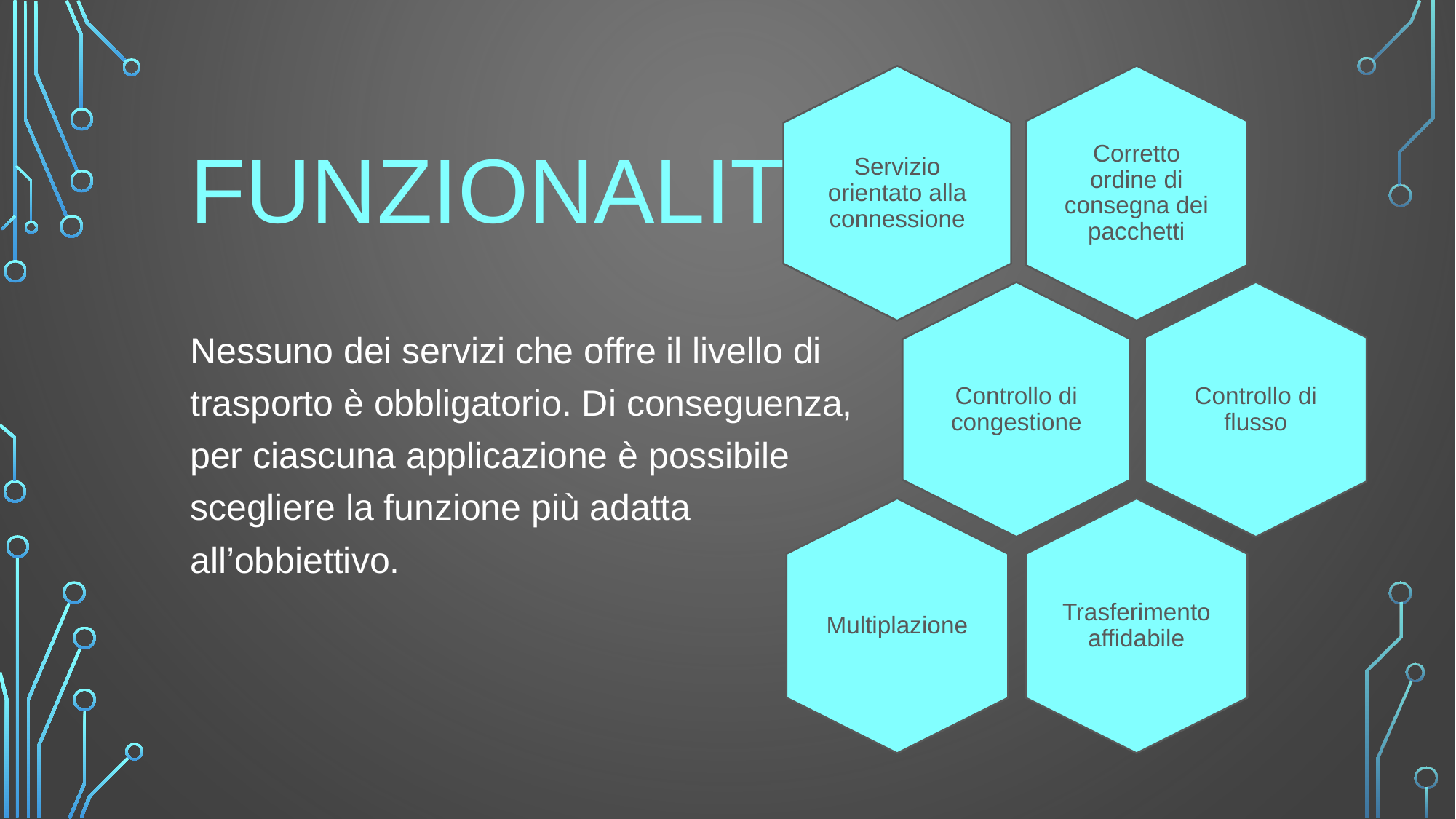

Corretto ordine di consegna dei pacchetti
Servizio orientato alla connessione
Controllo di congestione
Controllo di flusso
Trasferimento affidabile
Multiplazione
# Funzionalità
Nessuno dei servizi che offre il livello di trasporto è obbligatorio. Di conseguenza, per ciascuna applicazione è possibile scegliere la funzione più adatta all’obbiettivo.